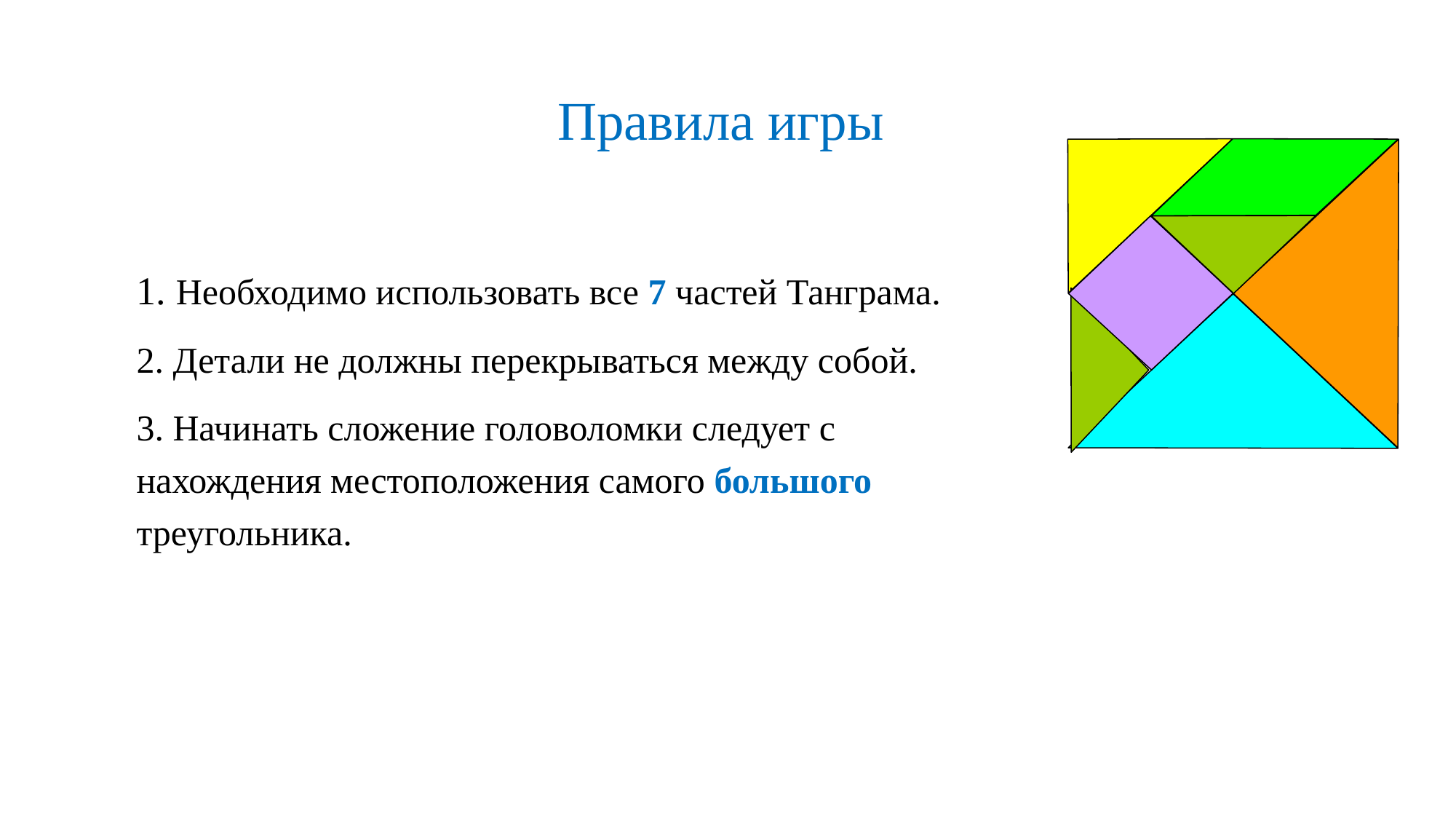

# Правила игры

  	1. Необходимо использовать все 7 частей Танграма.
 	2. Детали не должны перекрываться между собой.
   3. Начинать сложение головоломки следует с нахождения местоположения самого большого треугольника.